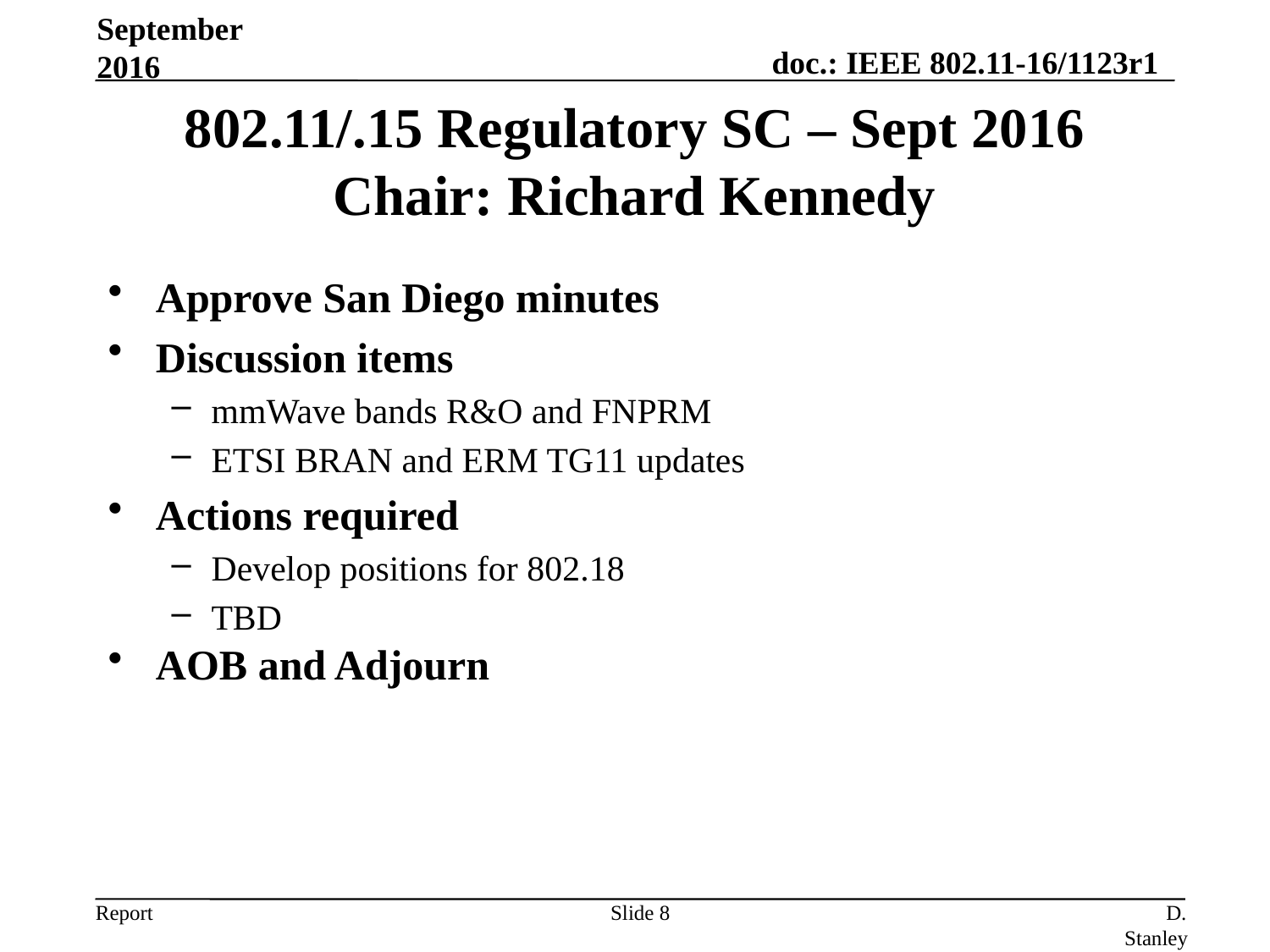

September 2016
# 802.11/.15 Regulatory SC – Sept 2016 Chair: Richard Kennedy
Approve San Diego minutes
Discussion items
mmWave bands R&O and FNPRM
ETSI BRAN and ERM TG11 updates
Actions required
Develop positions for 802.18
TBD
AOB and Adjourn
Slide 8
D. Stanley, HP Enterprise